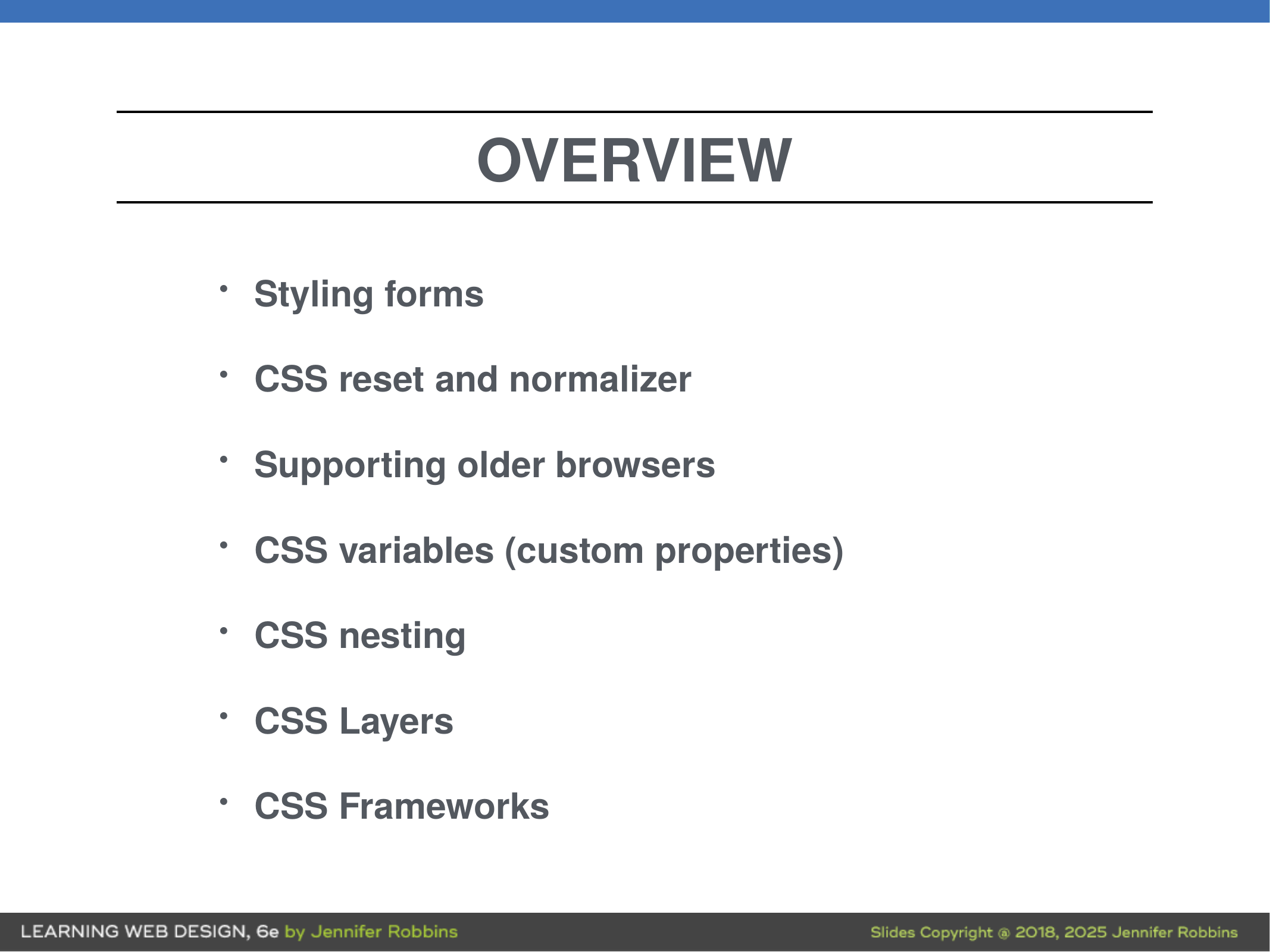

Styling forms
CSS reset and normalizer
Supporting older browsers
CSS variables (custom properties)
CSS nesting
CSS Layers
CSS Frameworks